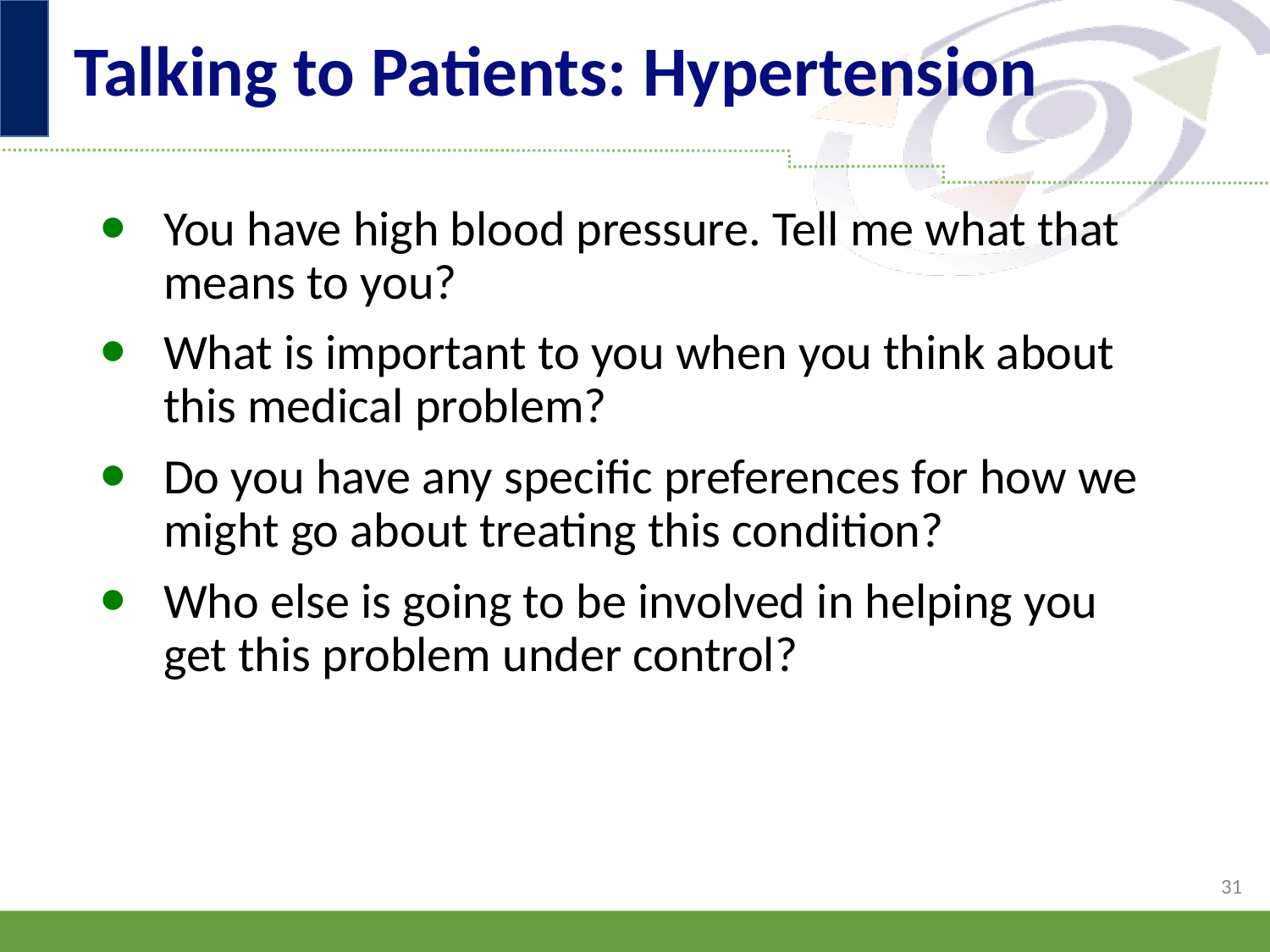

# Talking to Patients: Hypertension
You have high blood pressure. Tell me what that means to you?
What is important to you when you think about this medical problem?
Do you have any specific preferences for how we might go about treating this condition?
Who else is going to be involved in helping you get this problem under control?
31